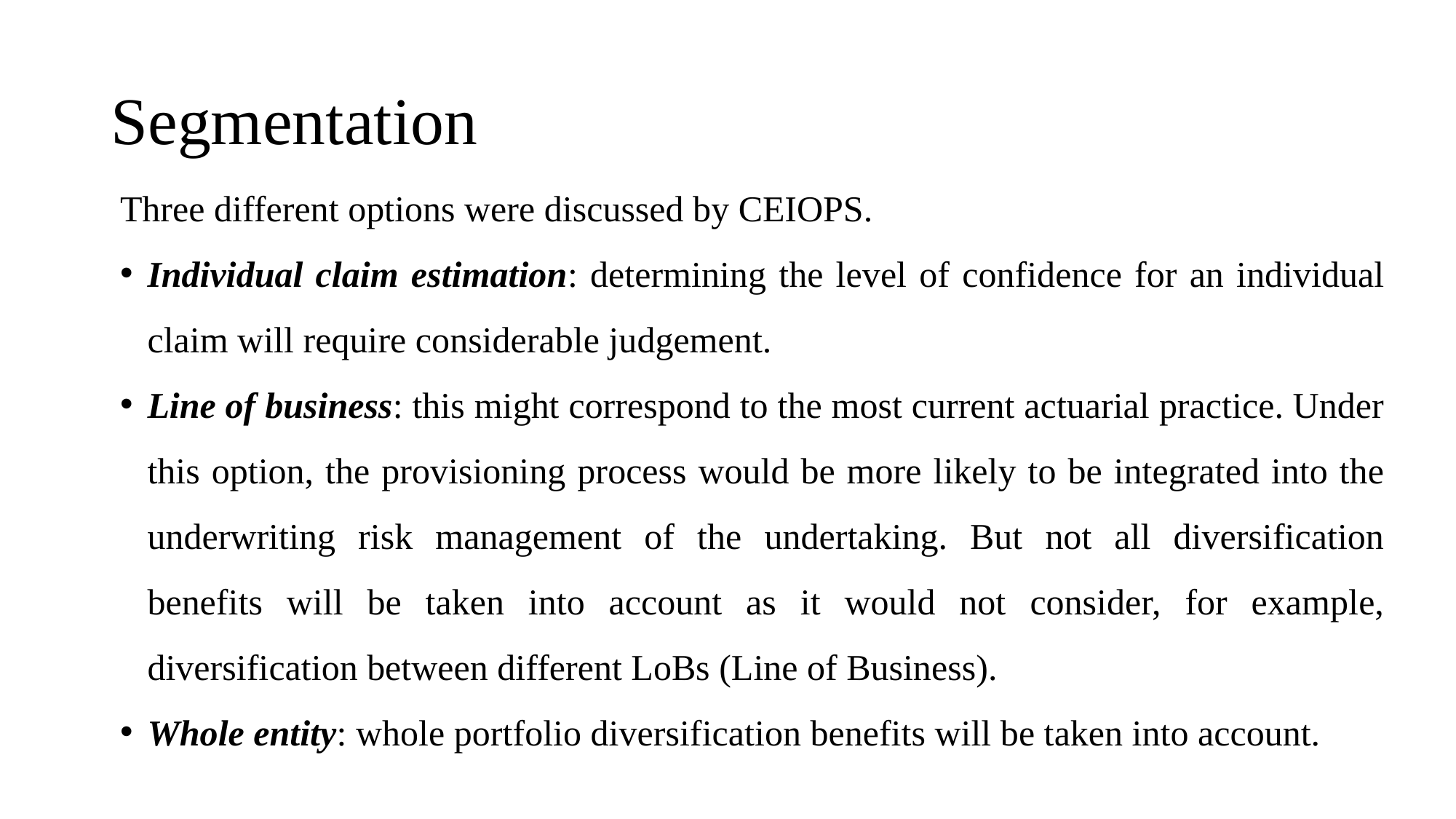

# Segmentation
Three different options were discussed by CEIOPS.
Individual claim estimation: determining the level of confidence for an individual claim will require considerable judgement.
Line of business: this might correspond to the most current actuarial practice. Under this option, the provisioning process would be more likely to be integrated into the underwriting risk management of the undertaking. But not all diversification benefits will be taken into account as it would not consider, for example, diversification between different LoBs (Line of Business).
Whole entity: whole portfolio diversification benefits will be taken into account.